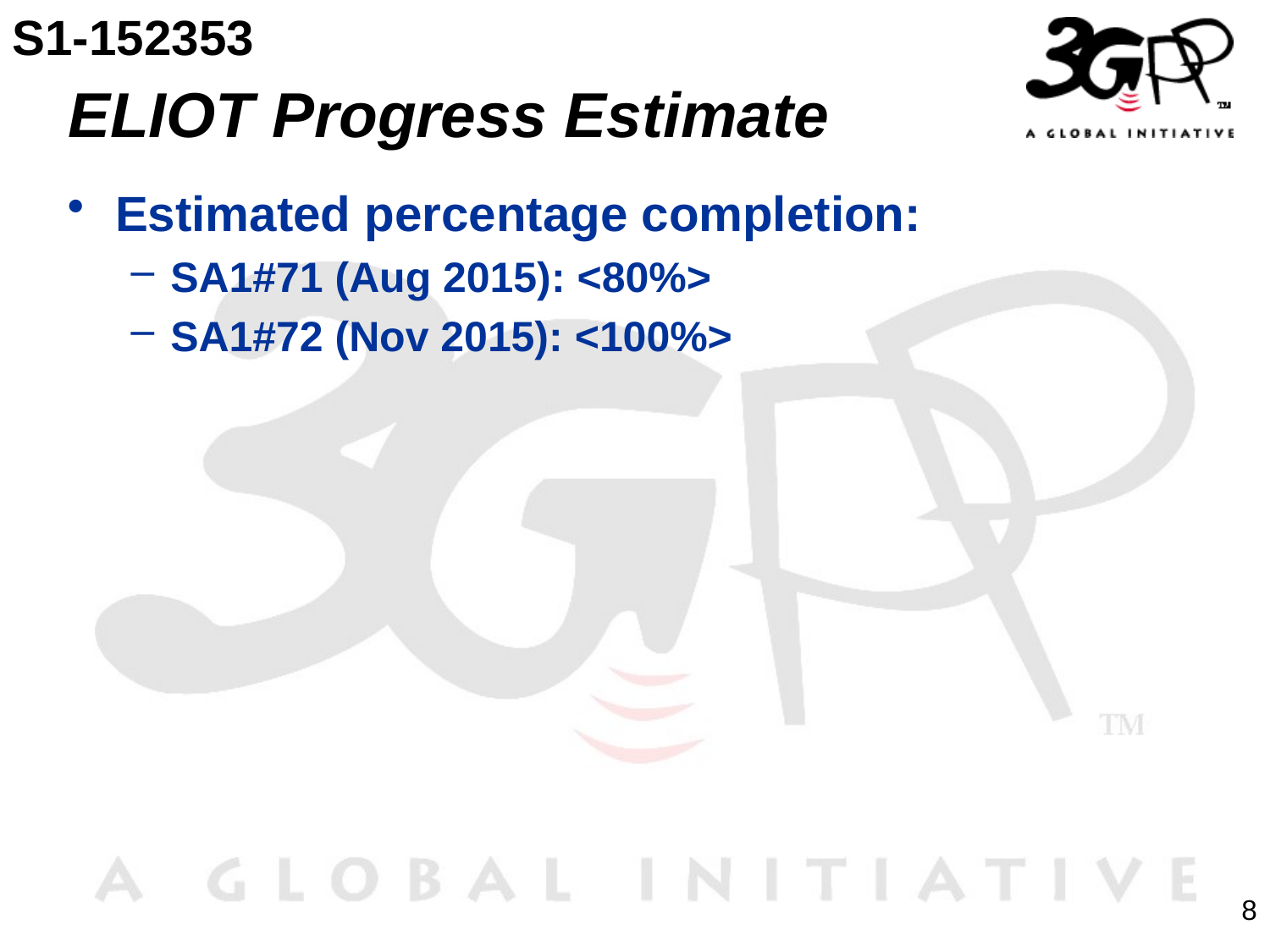

S1-152353

# ELIOT Progress Estimate
Estimated percentage completion:
SA1#71 (Aug 2015): <80%>
SA1#72 (Nov 2015): <100%>
8